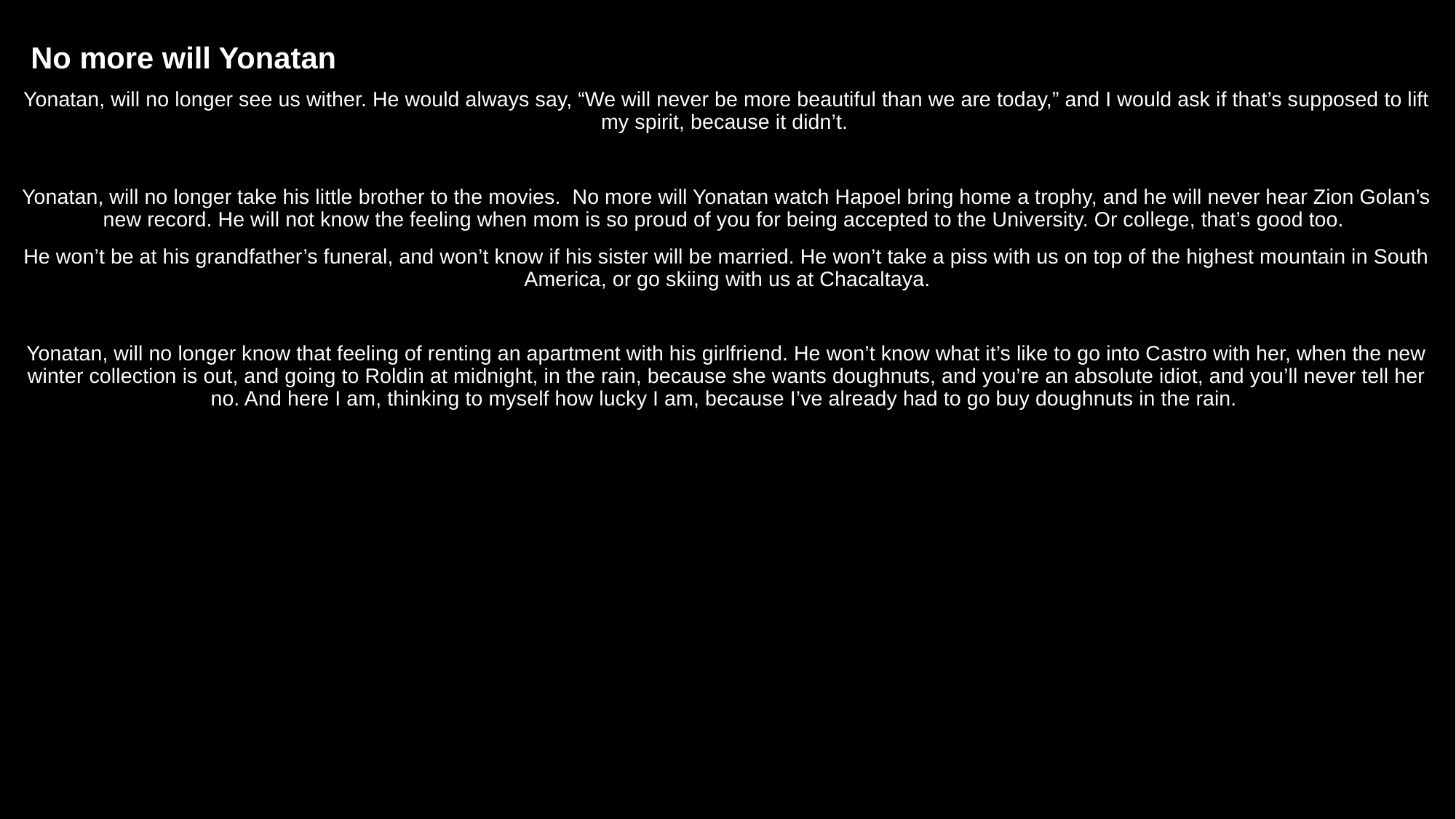

No more will Yonatan

Yonatan, will no longer see us wither. He would always say, “We will never be more beautiful than we are today,” and I would ask if that’s supposed to lift my spirit, because it didn’t.

Yonatan, will no longer take his little brother to the movies.  No more will Yonatan watch Hapoel bring home a trophy, and he will never hear Zion Golan’s new record. He will not know the feeling when mom is so proud of you for being accepted to the University. Or college, that’s good too.
He won’t be at his grandfather’s funeral, and won’t know if his sister will be married. He won’t take a piss with us on top of the highest mountain in South America, or go skiing with us at Chacaltaya.

Yonatan, will no longer know that feeling of renting an apartment with his girlfriend. He won’t know what it’s like to go into Castro with her, when the new winter collection is out, and going to Roldin at midnight, in the rain, because she wants doughnuts, and you’re an absolute idiot, and you’ll never tell her no. And here I am, thinking to myself how lucky I am, because I’ve already had to go buy doughnuts in the rain.